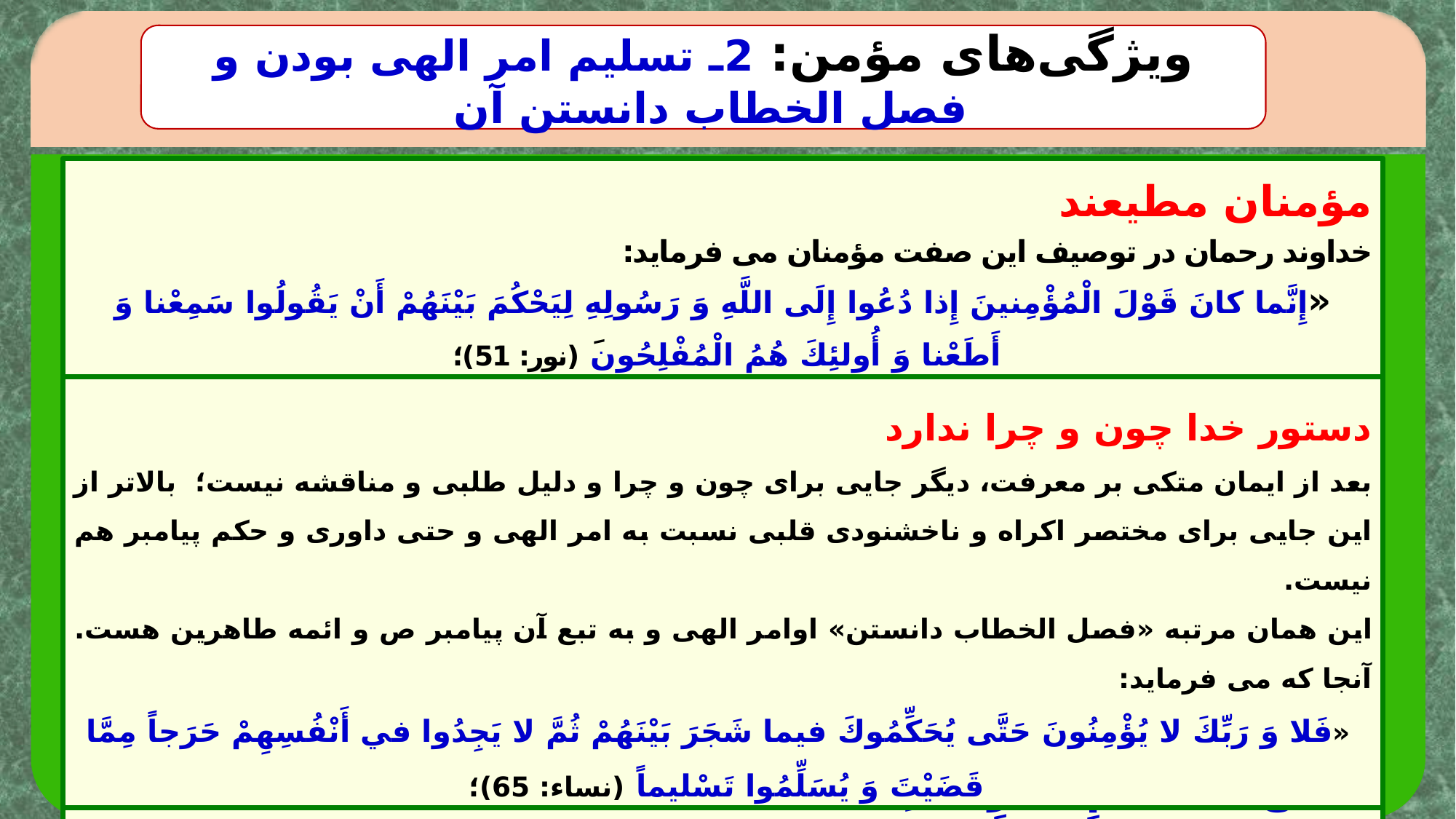

ویژگی‌های مؤمن: 2ـ تسلیم امر الهی بودن و فصل الخطاب دانستن آن

مؤمنان مطیعند
خداوند رحمان در توصیف این صفت مؤمنان می فرماید:
«إِنَّما كانَ قَوْلَ الْمُؤْمِنينَ إِذا دُعُوا إِلَى اللَّهِ وَ رَسُولِهِ لِيَحْكُمَ بَيْنَهُمْ أَنْ يَقُولُوا سَمِعْنا وَ أَطَعْنا وَ أُولئِكَ هُمُ الْمُفْلِحُونَ (نور: 51)؛

دستور خدا چون و چرا ندارد
بعد از ایمان متکی بر معرفت، دیگر جایی برای چون و چرا و دلیل طلبی و مناقشه نیست؛  بالاتر از این جایی برای مختصر اکراه و ناخشنودی قلبی نسبت به امر الهی و حتی داوری و حکم پیامبر هم نیست.
این همان مرتبه «فصل الخطاب دانستن» اوامر الهی و به تبع آن پیامبر ص و ائمه طاهرین هست. آنجا که می فرماید:
 «فَلا وَ رَبِّكَ لا يُؤْمِنُونَ حَتَّى يُحَكِّمُوكَ فيما شَجَرَ بَيْنَهُمْ ثُمَّ لا يَجِدُوا في‏ أَنْفُسِهِمْ حَرَجاً مِمَّا قَضَيْتَ وَ يُسَلِّمُوا تَسْليماً (نساء: 65)؛

اساس ایمان تسلیم است      امام علی (علیه السلام) فرمود: «أَصْلُ الْإِيمَانِ حُسْنُ التَّسْلِيمِ‏ لِأَمْرِ اللَّهِ‏؛